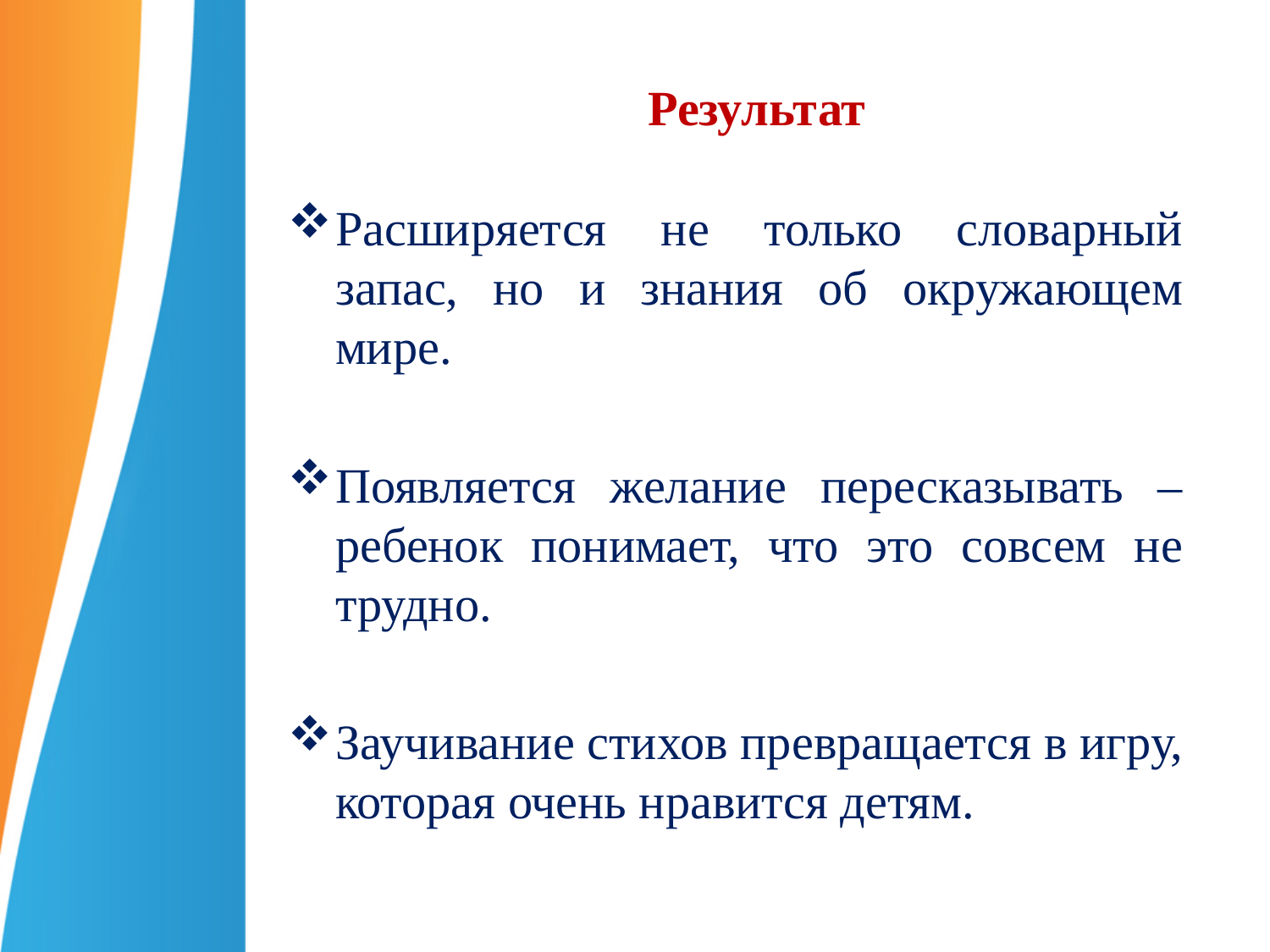

# Результат
Расширяется не только словарный запас, но и знания об окружающем мире.

Появляется желание пересказывать – ребенок понимает, что это совсем не трудно.

Заучивание стихов превращается в игру, которая очень нравится детям.